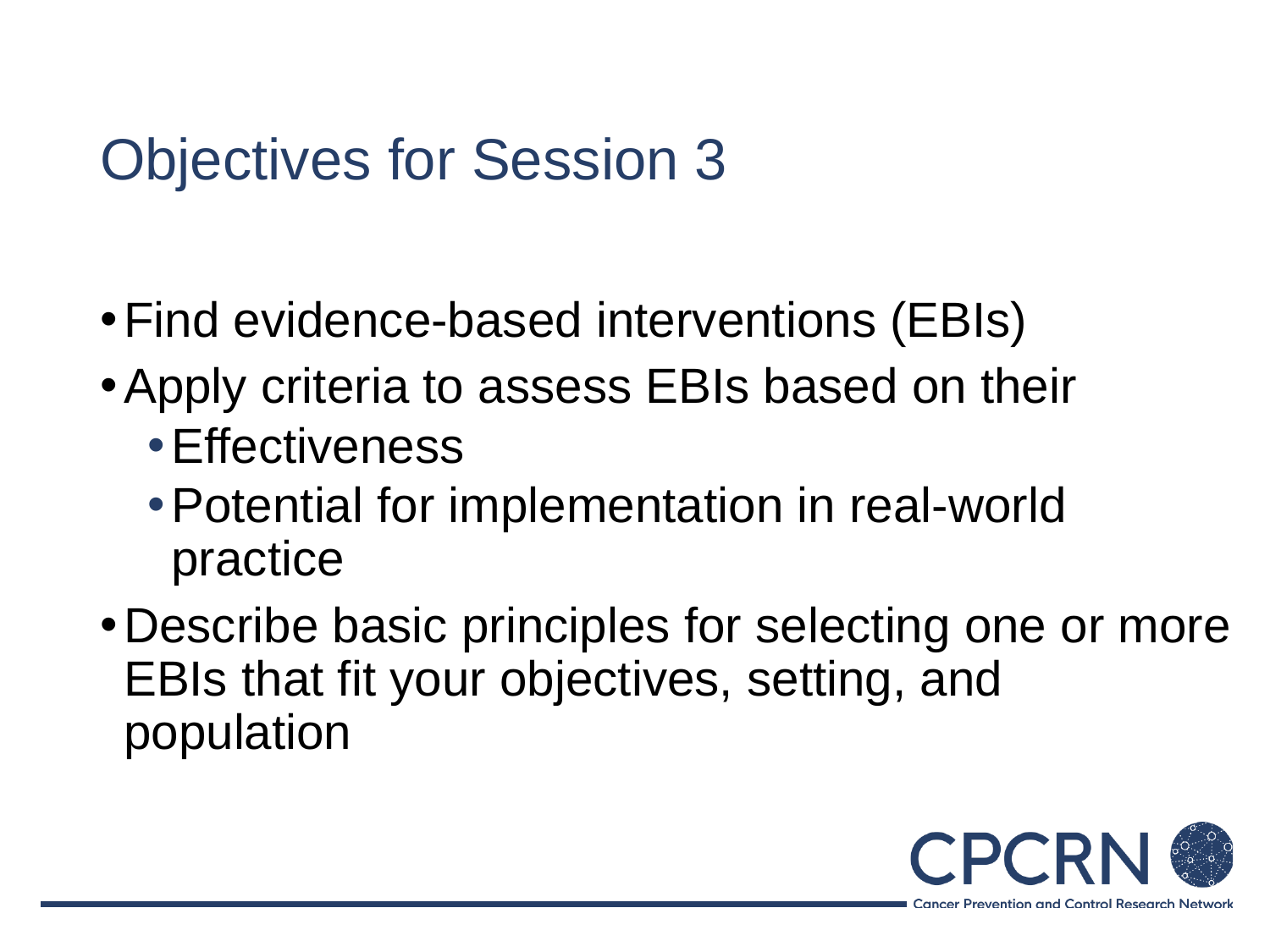

# Objectives for Session 3
Find evidence-based interventions (EBIs)
Apply criteria to assess EBIs based on their
Effectiveness
Potential for implementation in real-world practice
Describe basic principles for selecting one or more EBIs that fit your objectives, setting, and population